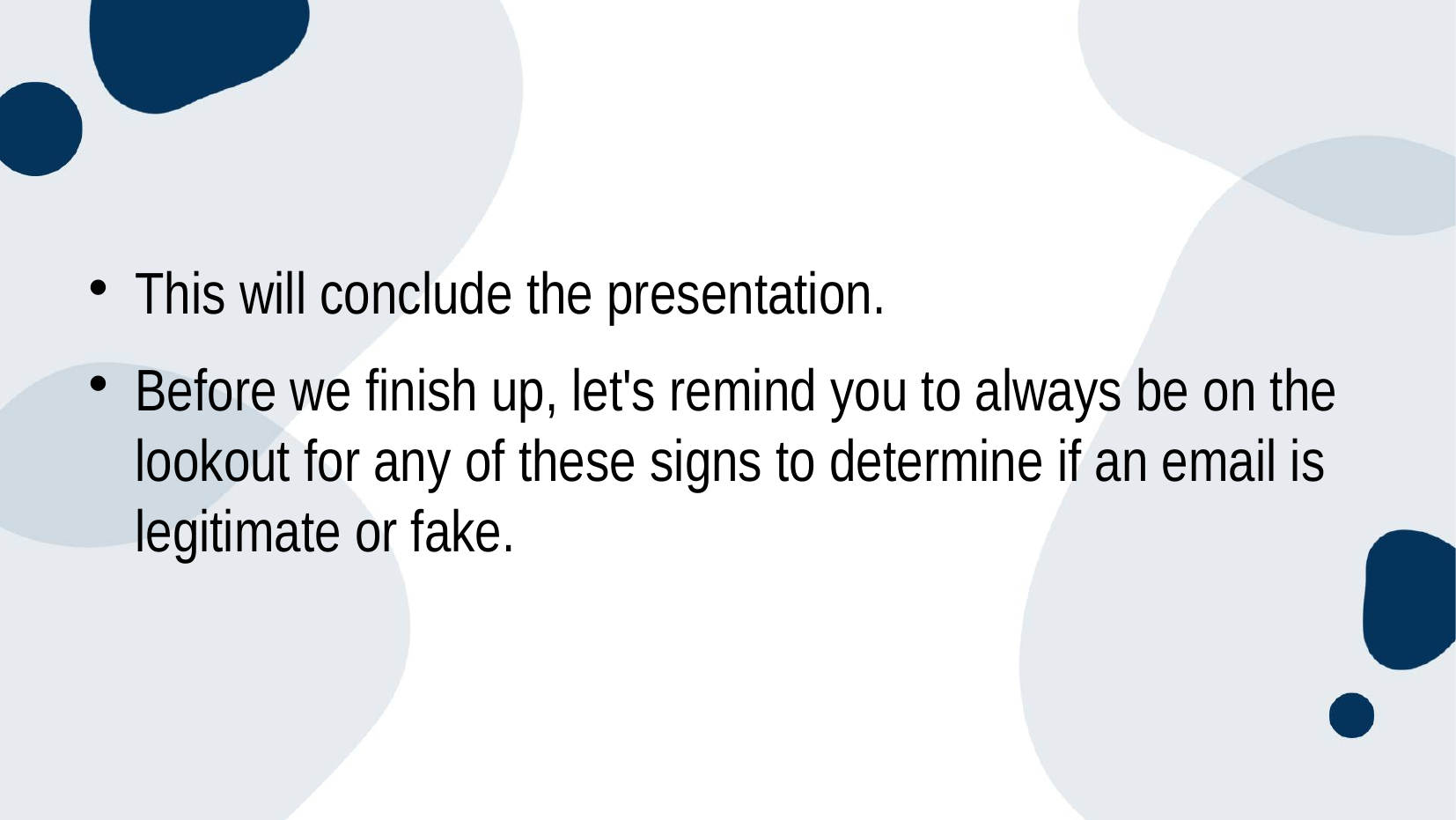

#
This will conclude the presentation.
Before we finish up, let's remind you to always be on the lookout for any of these signs to determine if an email is legitimate or fake.